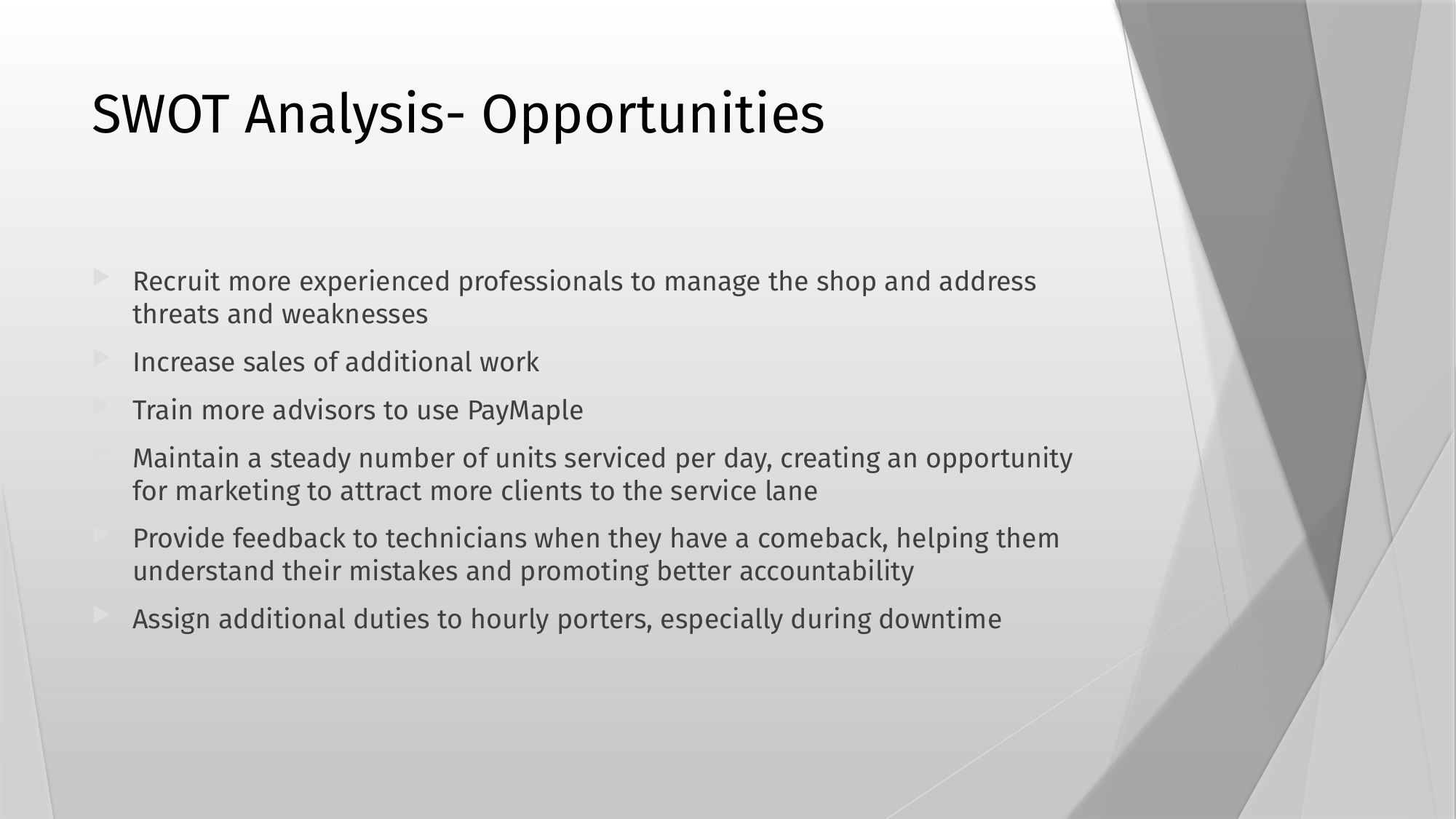

# SWOT Analysis- Opportunities
Recruit more experienced professionals to manage the shop and address threats and weaknesses
Increase sales of additional work
Train more advisors to use PayMaple
Maintain a steady number of units serviced per day, creating an opportunity for marketing to attract more clients to the service lane
Provide feedback to technicians when they have a comeback, helping them understand their mistakes and promoting better accountability
Assign additional duties to hourly porters, especially during downtime